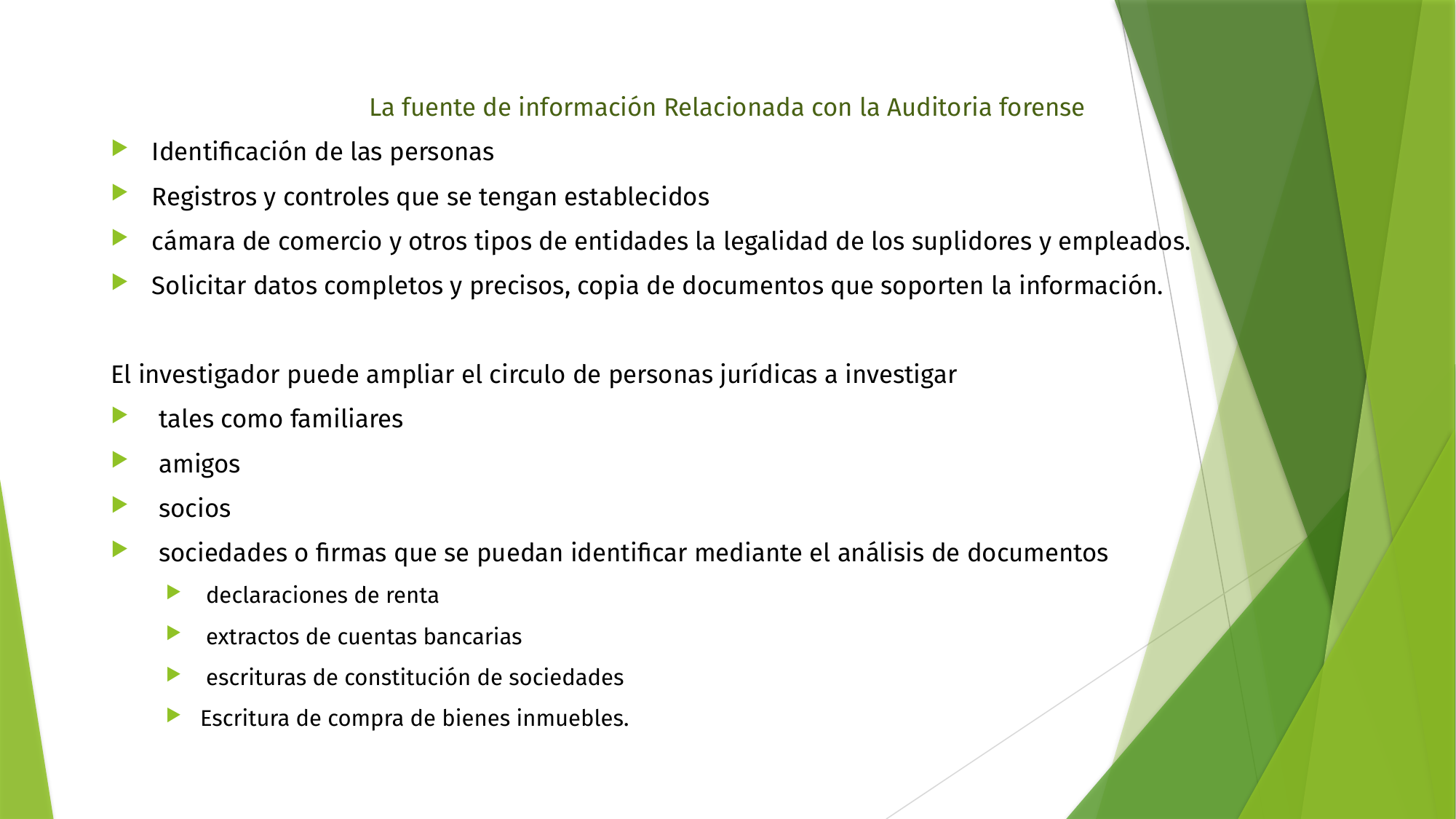

La fuente de información Relacionada con la Auditoria forense
Identificación de las personas
Registros y controles que se tengan establecidos
cámara de comercio y otros tipos de entidades la legalidad de los suplidores y empleados.
Solicitar datos completos y precisos, copia de documentos que soporten la información.

El investigador puede ampliar el circulo de personas jurídicas a investigar
 tales como familiares
 amigos
 socios
 sociedades o firmas que se puedan identificar mediante el análisis de documentos
 declaraciones de renta
 extractos de cuentas bancarias
 escrituras de constitución de sociedades
Escritura de compra de bienes inmuebles.